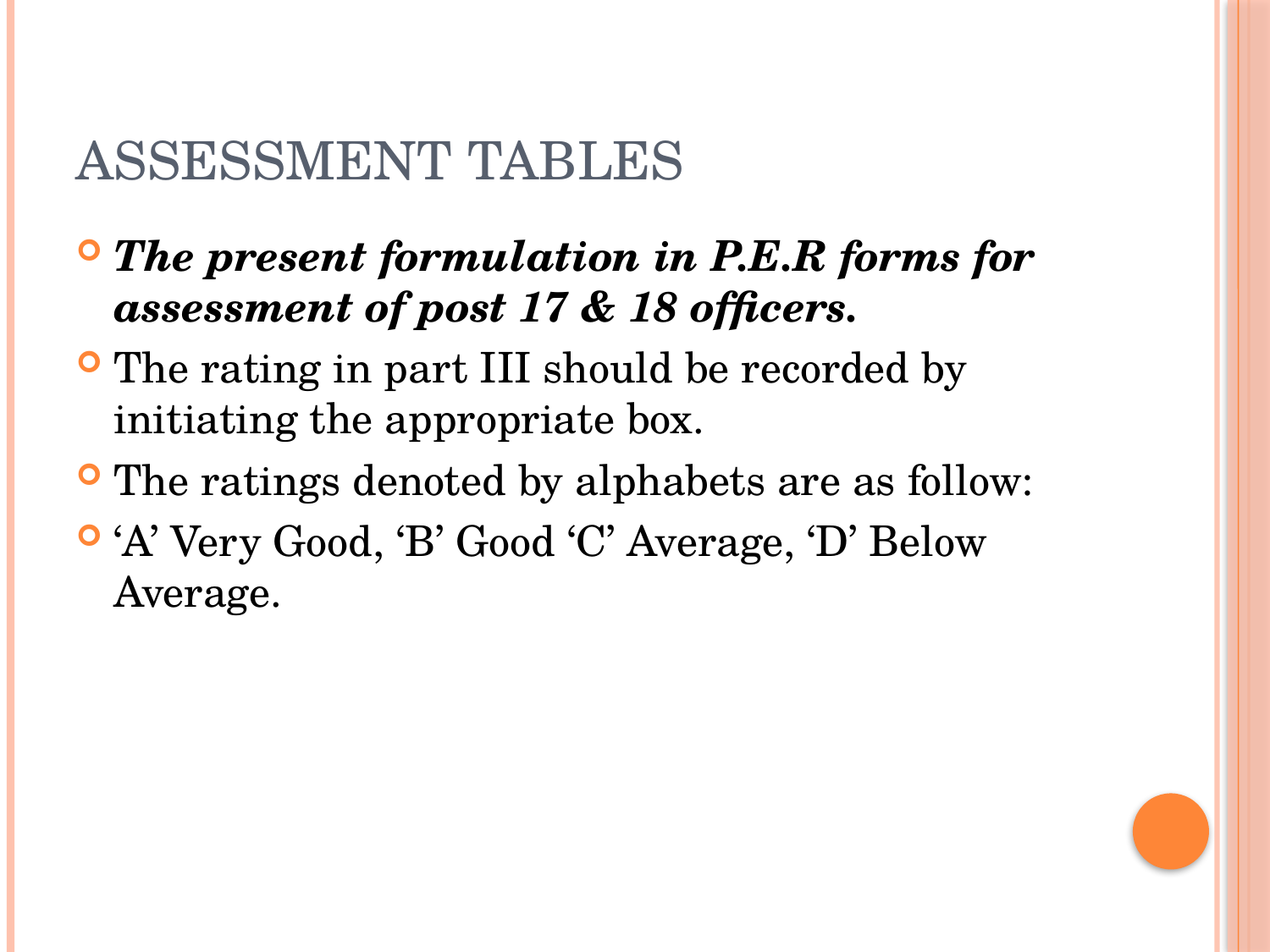

# Assessment Tables
The present formulation in P.E.R forms for assessment of post 17 & 18 officers.
The rating in part III should be recorded by initiating the appropriate box.
The ratings denoted by alphabets are as follow:
‘A’ Very Good, ‘B’ Good ‘C’ Average, ‘D’ Below Average.